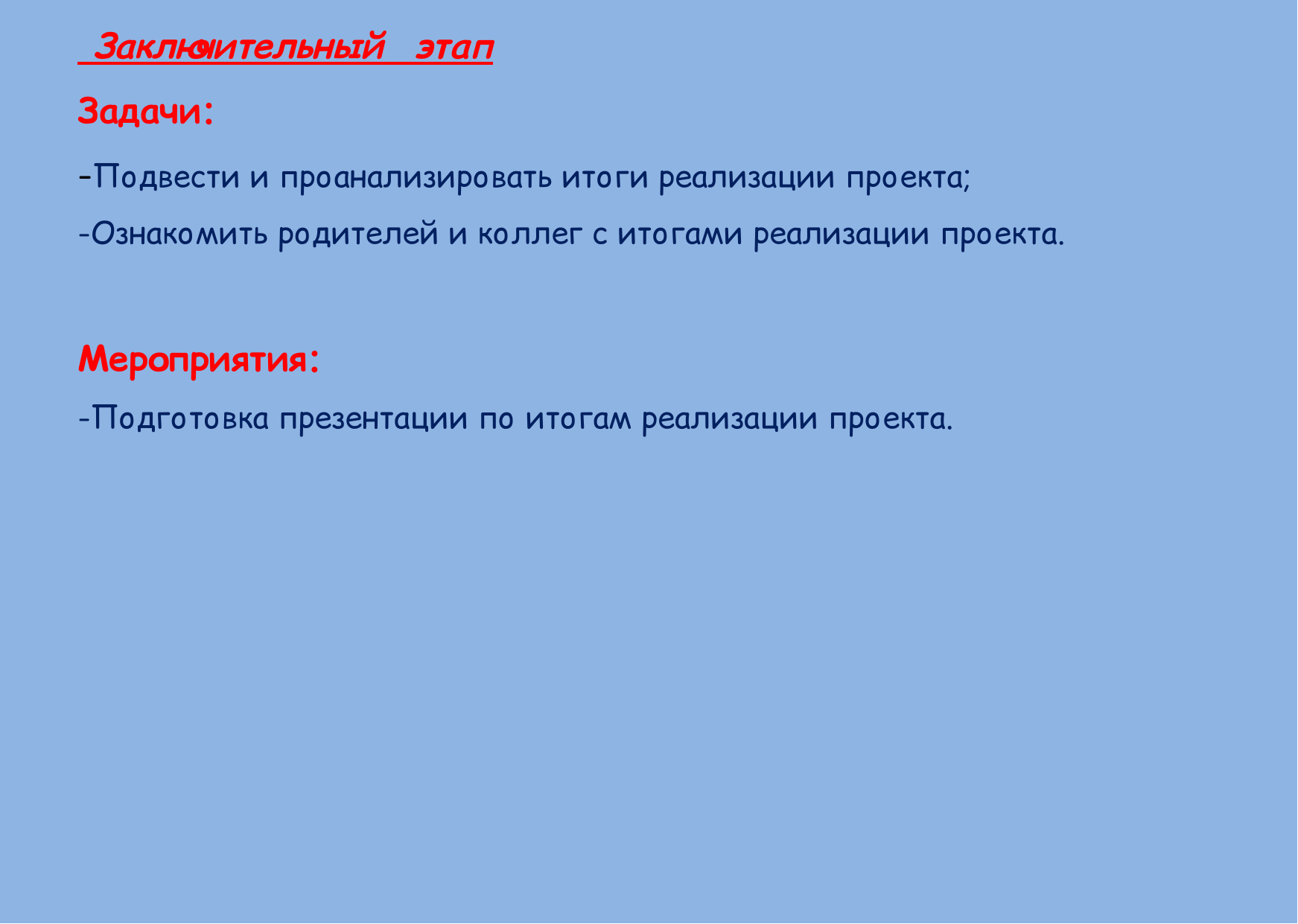

# Заключительный  этап Задачи: -Подвести и проанализировать итоги реализации проекта; -Ознакомить родителей и коллег с итогами реализации проекта.   Мероприятия: -Подготовка презентации по итогам реализации проекта.